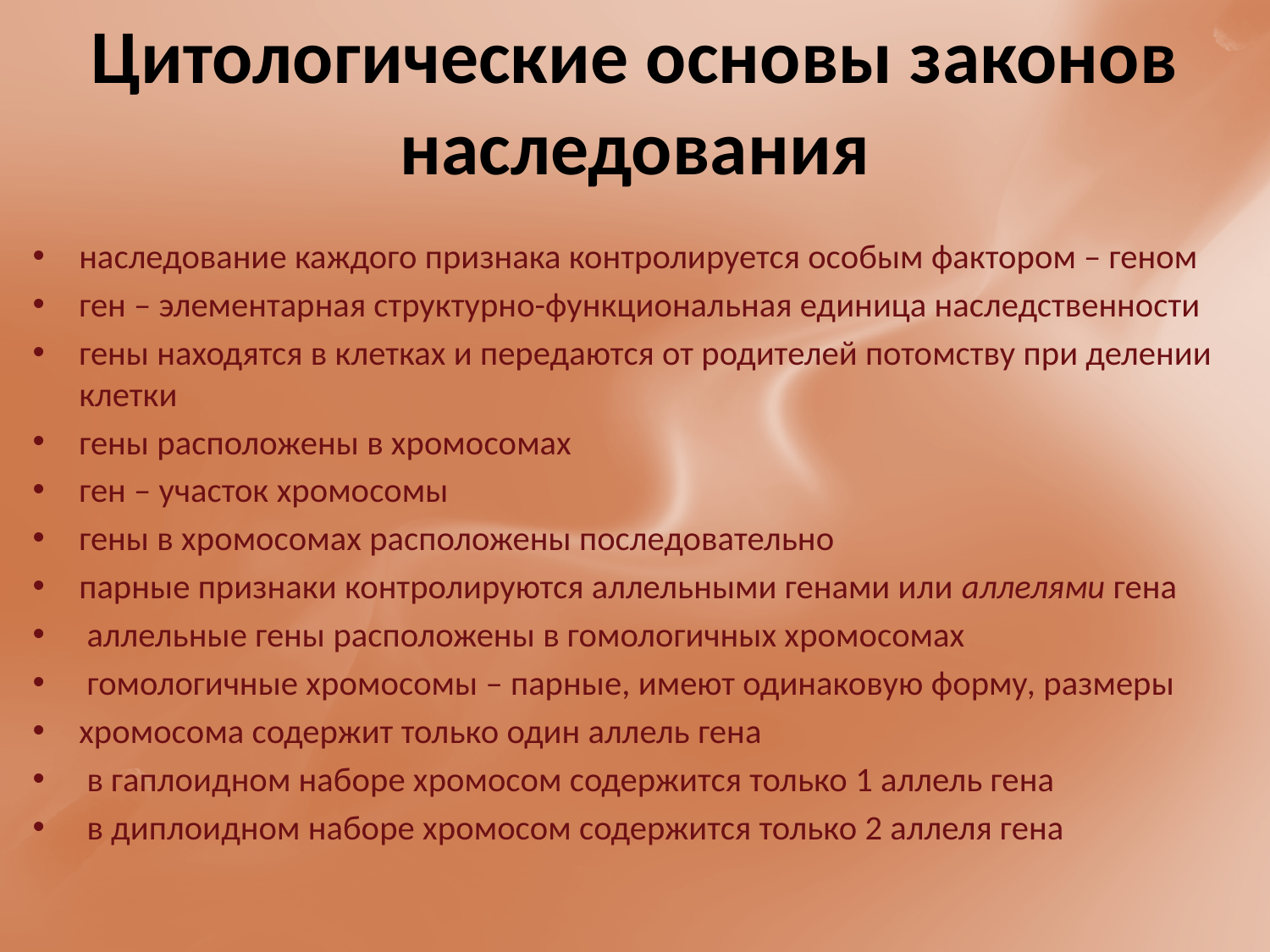

# Цитологические основы законов наследования
наследование каждого признака контролируется особым фактором – геном
ген – элементарная структурно-функциональная единица наследственности
гены находятся в клетках и передаются от родителей потомству при делении клетки
гены расположены в хромосомах
ген – участок хромосомы
гены в хромосомах расположены последовательно
парные признаки контролируются аллельными генами или аллелями гена
 аллельные гены расположены в гомологичных хромосомах
 гомологичные хромосомы – парные, имеют одинаковую форму, размеры
хромосома содержит только один аллель гена
 в гаплоидном наборе хромосом содержится только 1 аллель гена
 в диплоидном наборе хромосом содержится только 2 аллеля гена